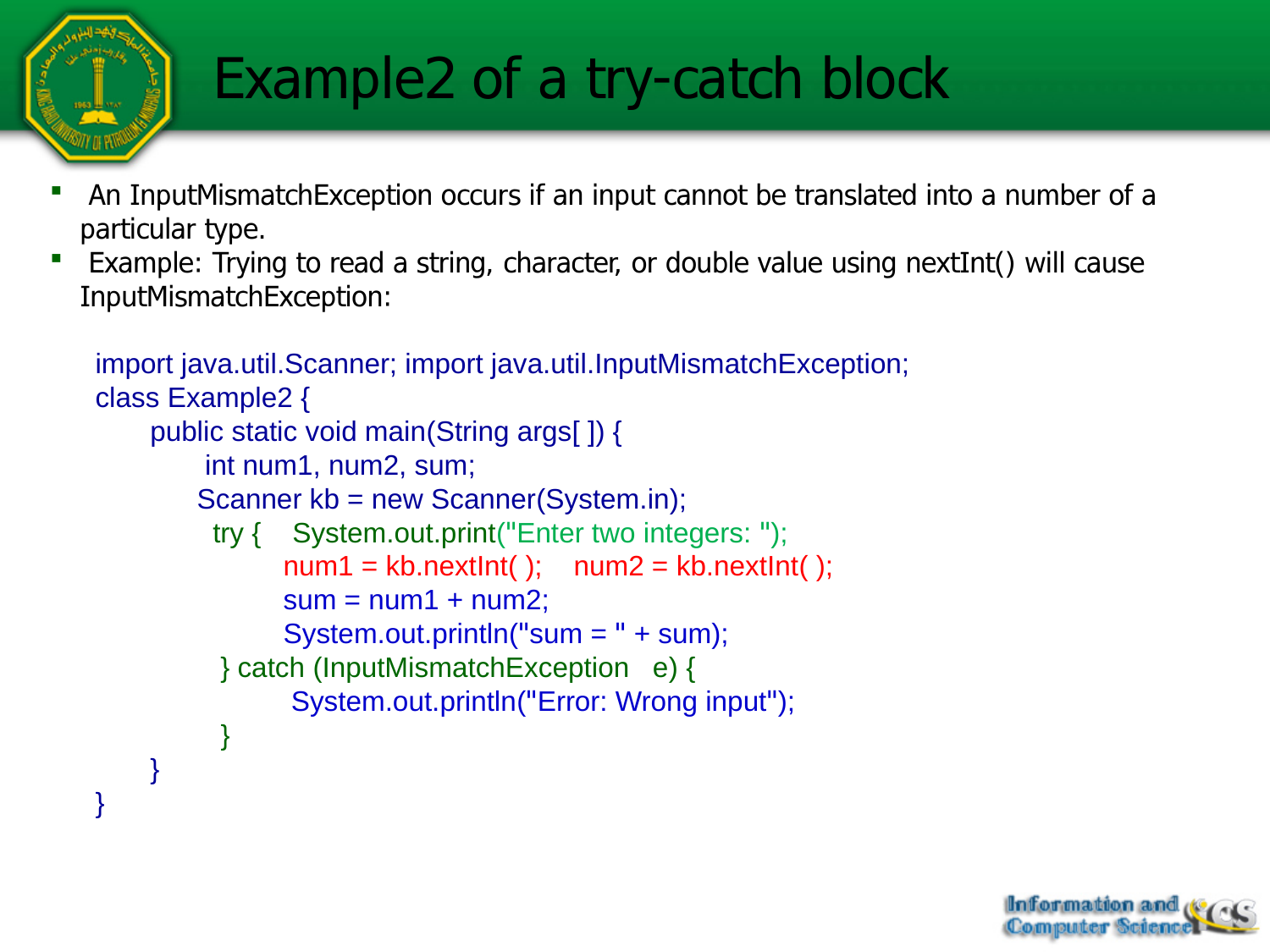

# Example2 of a try-catch block
 An InputMismatchException occurs if an input cannot be translated into a number of a particular type.
 Example: Trying to read a string, character, or double value using nextInt() will cause InputMismatchException:
import java.util.Scanner; import java.util.InputMismatchException;
class Example2 {
       public static void main(String args[ ]) {
              int num1, num2, sum;
             Scanner kb = new Scanner(System.in);
               try {    System.out.print("Enter two integers: ");
                        num1 = kb.nextInt( );    num2 = kb.nextInt( );
                        sum = num1 + num2;
                        System.out.println("sum = " + sum);
                } catch (InputMismatchException   e) {
                         System.out.println("Error: Wrong input");
                }
       }
}